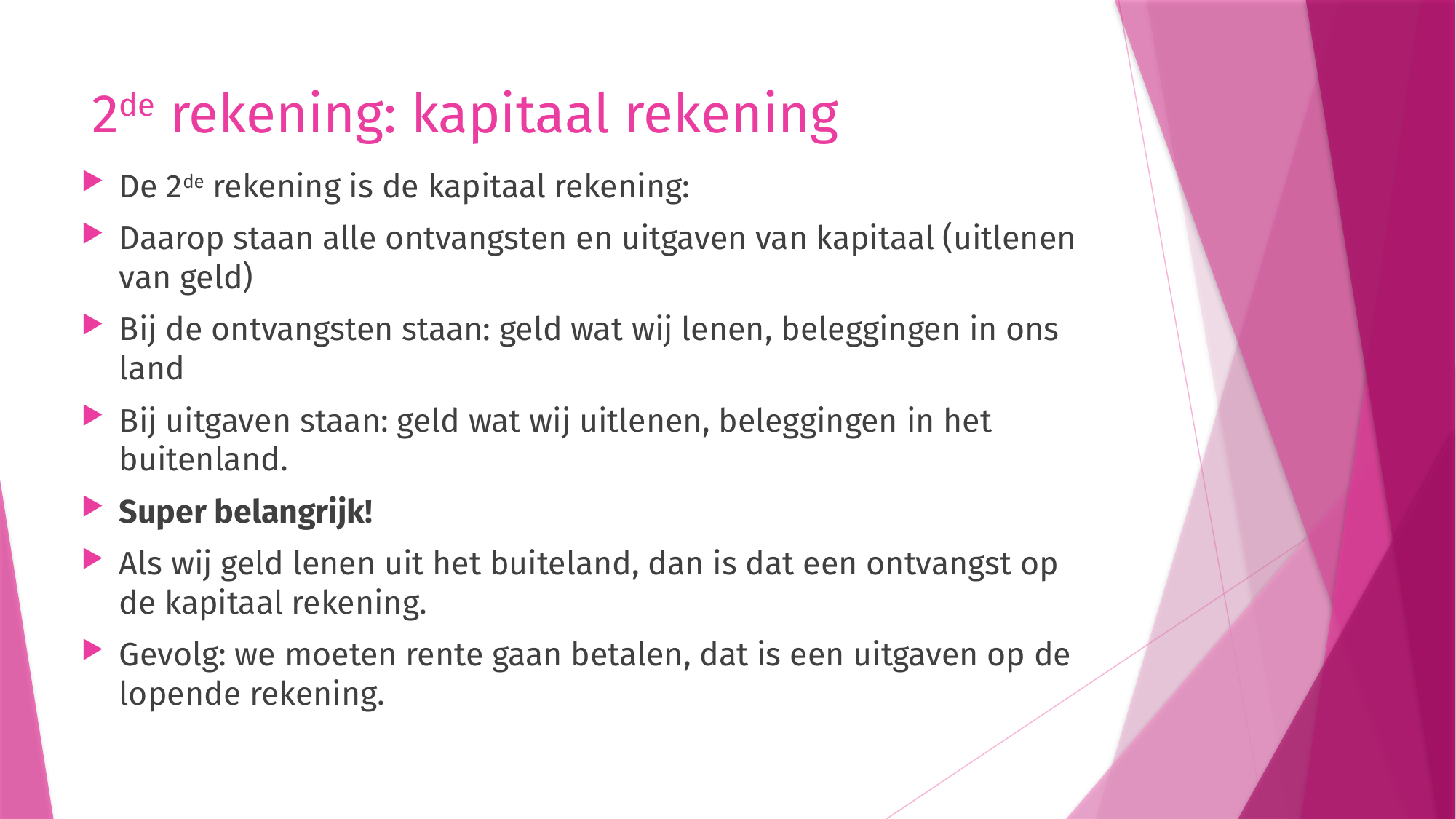

# 2de rekening: kapitaal rekening
De 2de rekening is de kapitaal rekening:
Daarop staan alle ontvangsten en uitgaven van kapitaal (uitlenen van geld)
Bij de ontvangsten staan: geld wat wij lenen, beleggingen in ons land
Bij uitgaven staan: geld wat wij uitlenen, beleggingen in het buitenland.
Super belangrijk!
Als wij geld lenen uit het buiteland, dan is dat een ontvangst op de kapitaal rekening.
Gevolg: we moeten rente gaan betalen, dat is een uitgaven op de lopende rekening.